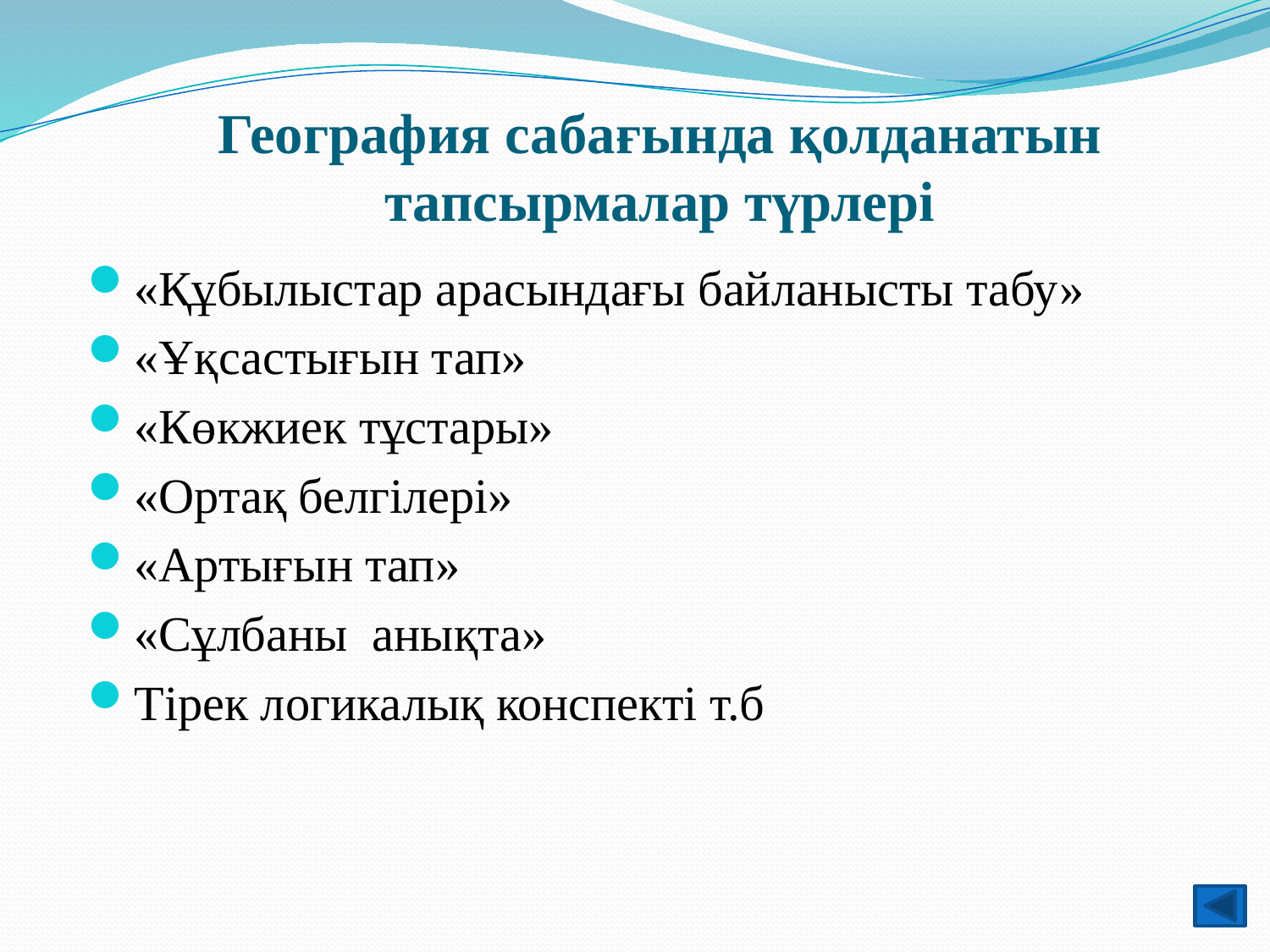

# География сабағында қолданатын тапсырмалар түрлері
«Құбылыстар арасындағы байланысты табу»
«Ұқсастығын тап»
«Көкжиек тұстары»
«Ортақ белгілері»
«Артығын тап»
«Сұлбаны  анықта»
Тірек логикалық конспекті т.б